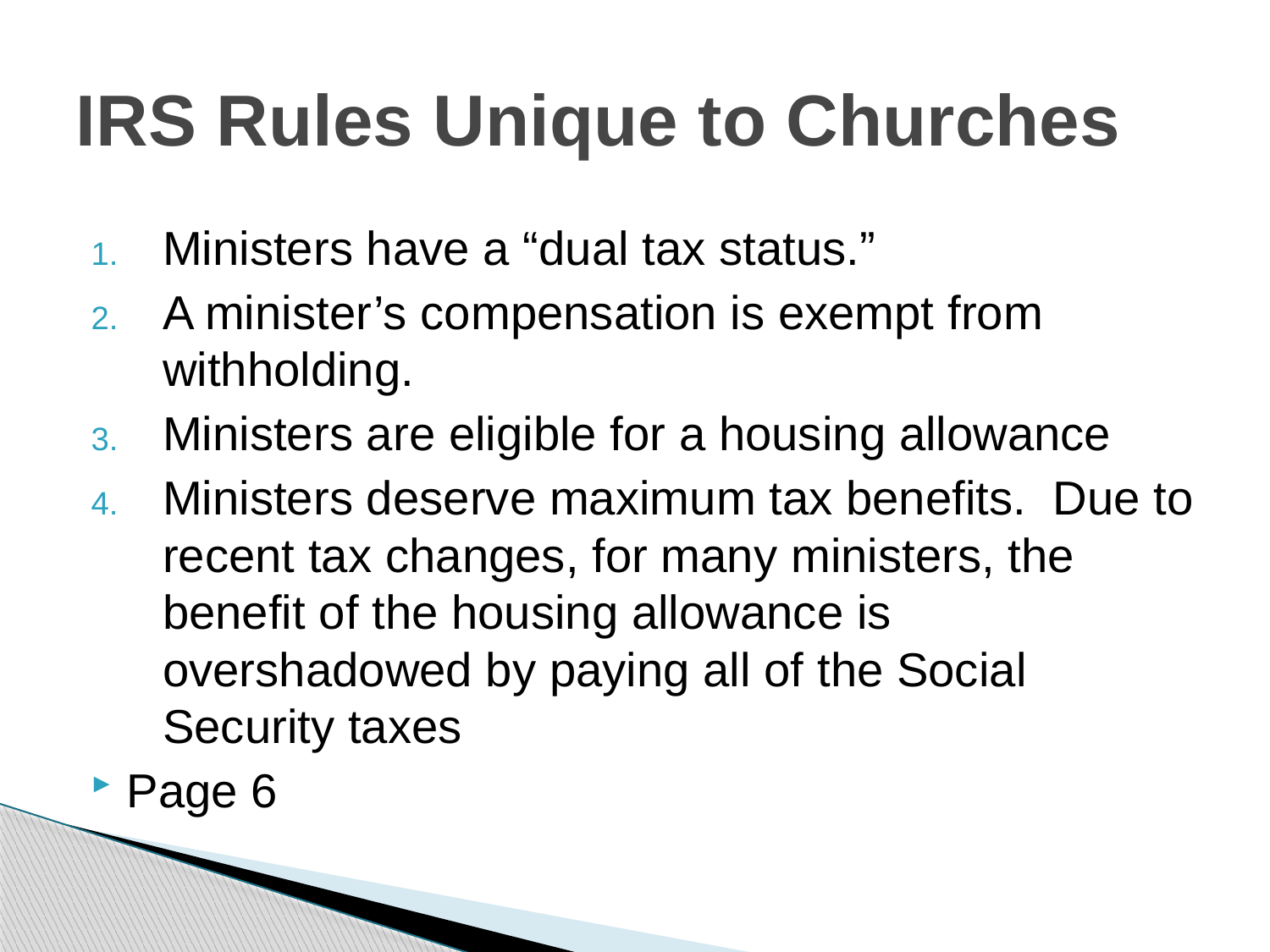

# IRS Rules Unique to Churches
Ministers have a “dual tax status.”
A minister’s compensation is exempt from withholding.
Ministers are eligible for a housing allowance
Ministers deserve maximum tax benefits.  Due to recent tax changes, for many ministers, the benefit of the housing allowance is overshadowed by paying all of the Social Security taxes
Page 6